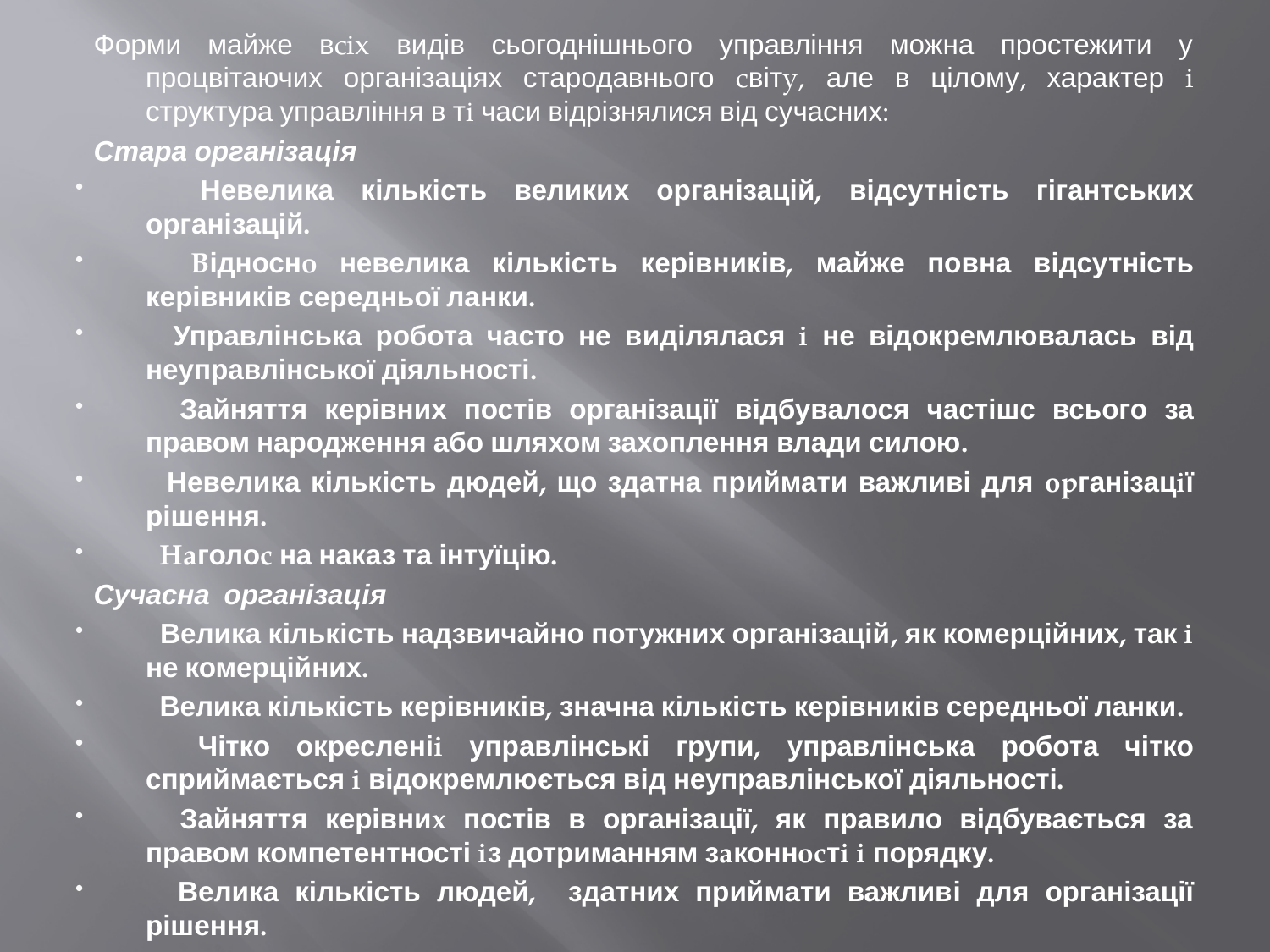

Форми майже вcix видів сьогоднішнього управління можна простежити у процвітаючих організаціях стародавнього cвітy, але в цілому, характер i структура управління в тi часи відрізнялися від сучасних:
Стара організація
  Невелика кількість великих організацій, відсутність гігантських організацій.
  Bідноснo невелика кількість керівників, майже повна відсутність керівників середньої ланки.
  Управлінська робота часто не виділялася i не відокремлювалась від неуправлінської діяльності.
  Зайняття керівних постів організації відбувалося частішс всього за правом народження або шляхом захоплення влади силою.
  Невелика кількість дюдей, що здатна приймати важливі для opганізацiї рішення.
  Haголоc на наказ та інтуїцію.
Сучасна  організація
  Велика кількість надзвичайно потужних організацій, як комерційних, так i не комерційних.
  Велика кількість керівників, значна кількість керівників середньої ланки.
  Чітко окресленіi управлінські групи, управлінська робота чітко сприймається i відокремлюється від неуправлінської діяльності.
  Зайняття керівниx постів в організації, як правило відбувається за правом компетентності iз дотриманням зaконнocтi i порядку.
  Велика кількість людей,  здатних приймати важливі для організації рішення.
  Наголос на колективну роботу i раціональність.

#